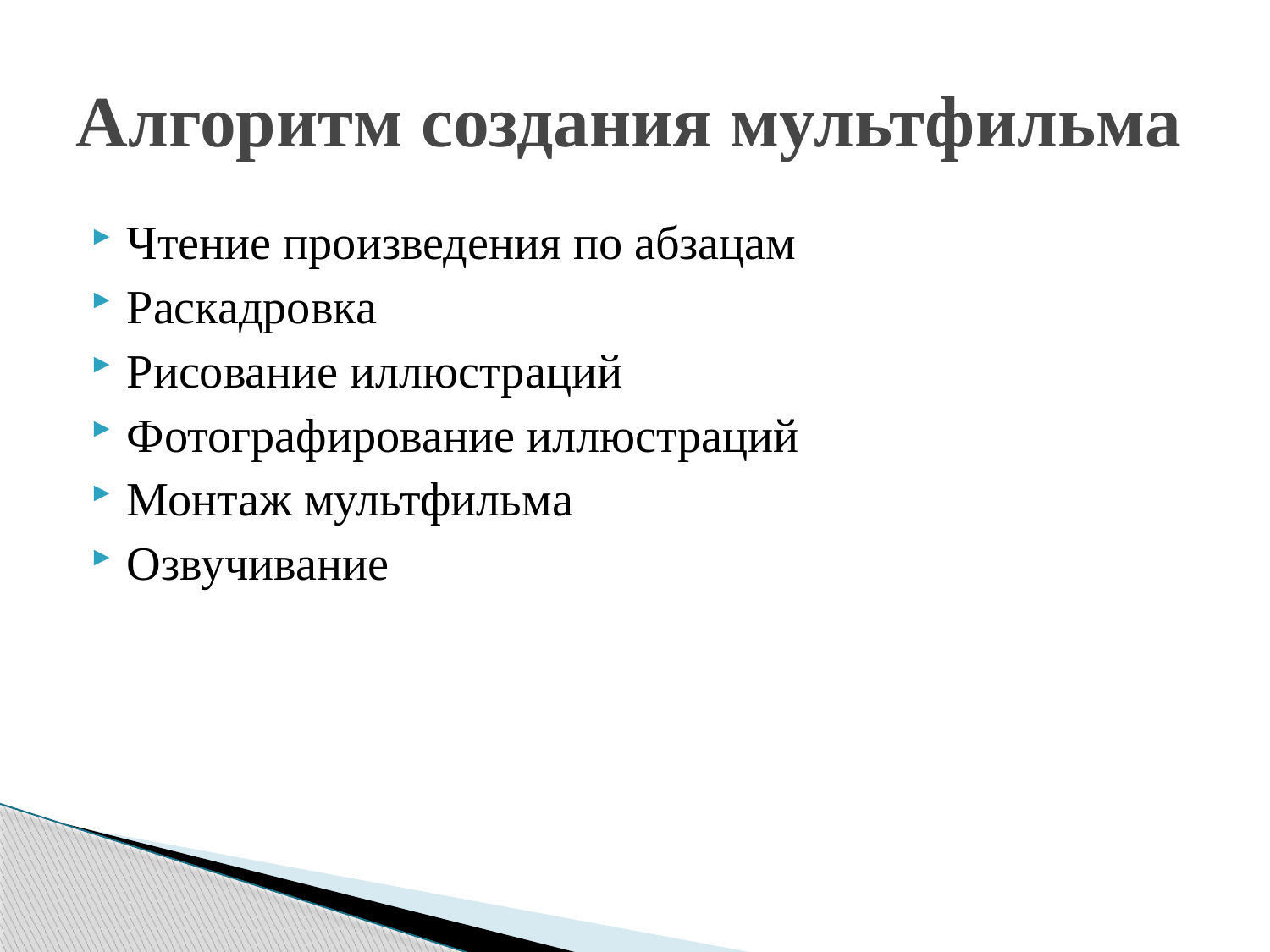

# Алгоритм создания мультфильма
Чтение произведения по абзацам
Раскадровка
Рисование иллюстраций
Фотографирование иллюстраций
Монтаж мультфильма
Озвучивание